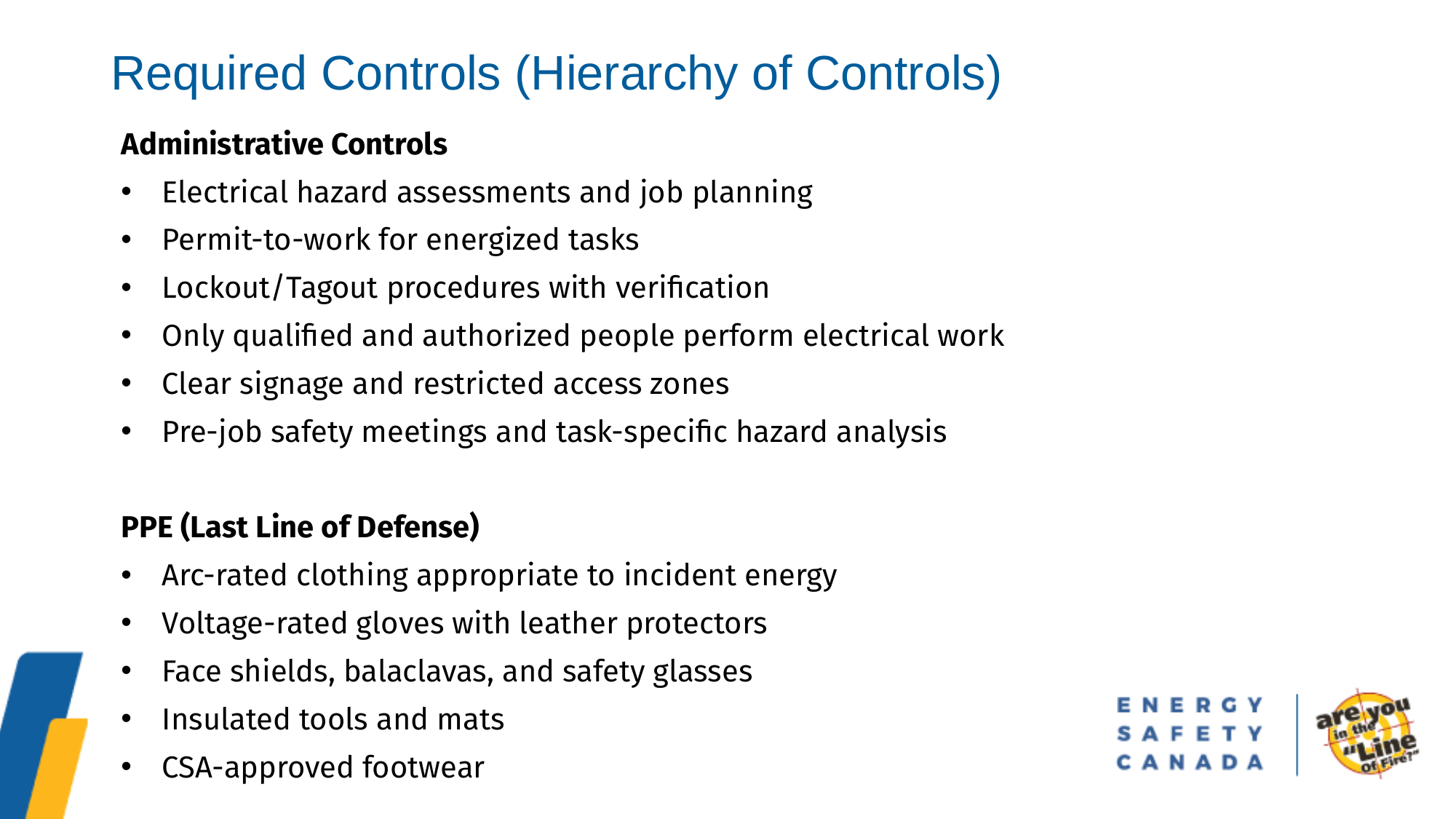

Required Controls (Hierarchy of Controls)
Administrative Controls
Electrical hazard assessments and job planning
Permit-to-work for energized tasks
Lockout/Tagout procedures with verification
Only qualified and authorized people perform electrical work
Clear signage and restricted access zones
Pre-job safety meetings and task-specific hazard analysis

PPE (Last Line of Defense)
Arc-rated clothing appropriate to incident energy
Voltage-rated gloves with leather protectors
Face shields, balaclavas, and safety glasses
Insulated tools and mats
CSA-approved footwear